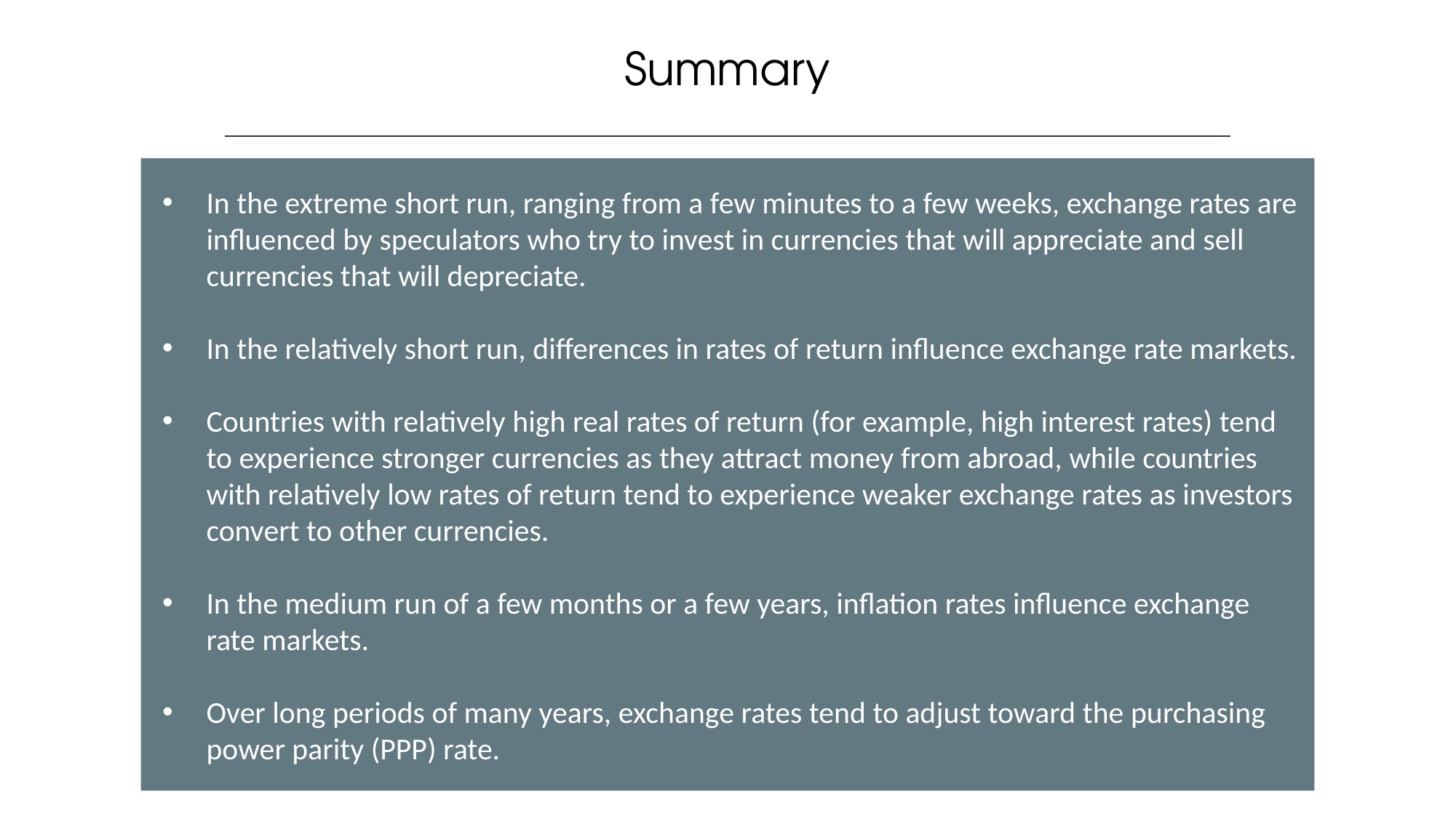

Summary
In the extreme short run, ranging from a few minutes to a few weeks, exchange rates are influenced by speculators who try to invest in currencies that will appreciate and sell currencies that will depreciate.

In the relatively short run, differences in rates of return influence exchange rate markets.

Countries with relatively high real rates of return (for example, high interest rates) tend to experience stronger currencies as they attract money from abroad, while countries with relatively low rates of return tend to experience weaker exchange rates as investors convert to other currencies.

In the medium run of a few months or a few years, inflation rates influence exchange rate markets.

Over long periods of many years, exchange rates tend to adjust toward the purchasing power parity (PPP) rate.